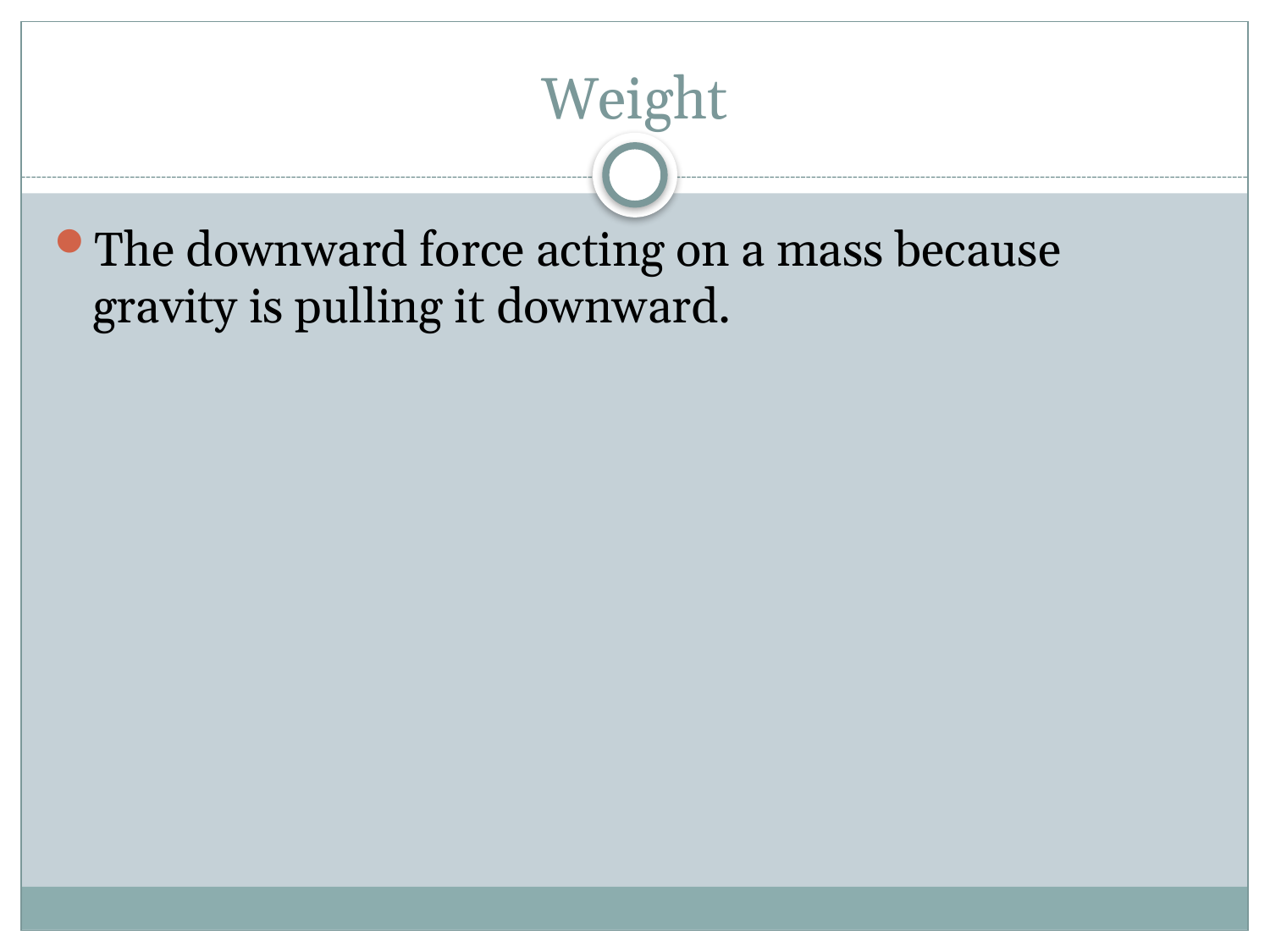

# Weight
The downward force acting on a mass because gravity is pulling it downward.